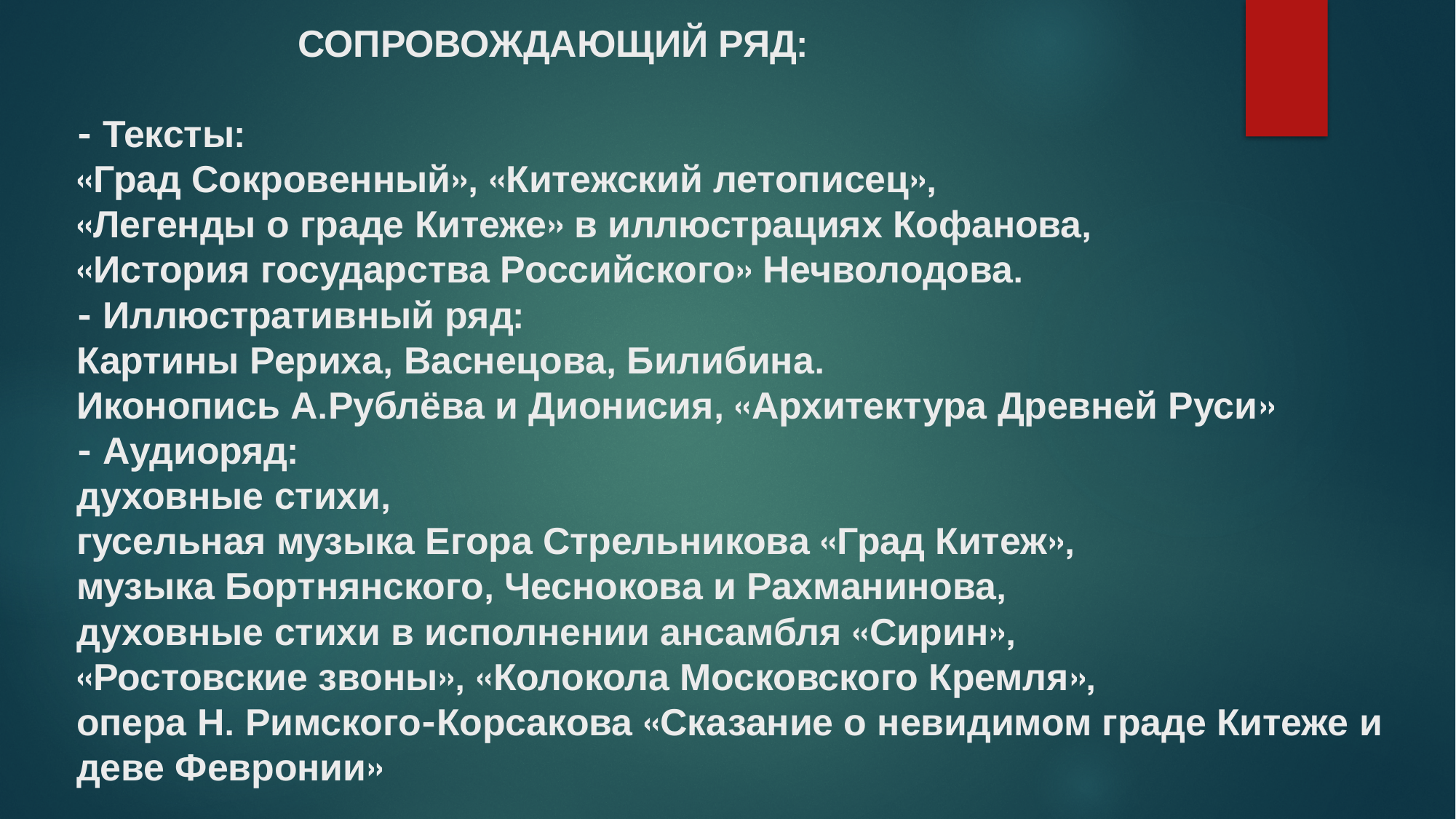

# СОПРОВОЖДАЮЩИЙ РЯД: - Тексты: «Град Сокровенный», «Китежский летописец», «Легенды о граде Китеже» в иллюстрациях Кофанова, «История государства Российского» Нечволодова. - Иллюстративный ряд: Картины Рериха, Васнецова, Билибина. Иконопись А.Рублёва и Дионисия, «Архитектура Древней Руси» - Аудиоряд: духовные стихи, гусельная музыка Егора Стрельникова «Град Китеж», музыка Бортнянского, Чеснокова и Рахманинова, духовные стихи в исполнении ансамбля «Сирин», «Ростовские звоны», «Колокола Московского Кремля», опера Н. Римского-Корсакова «Сказание о невидимом граде Китеже и деве Февронии»